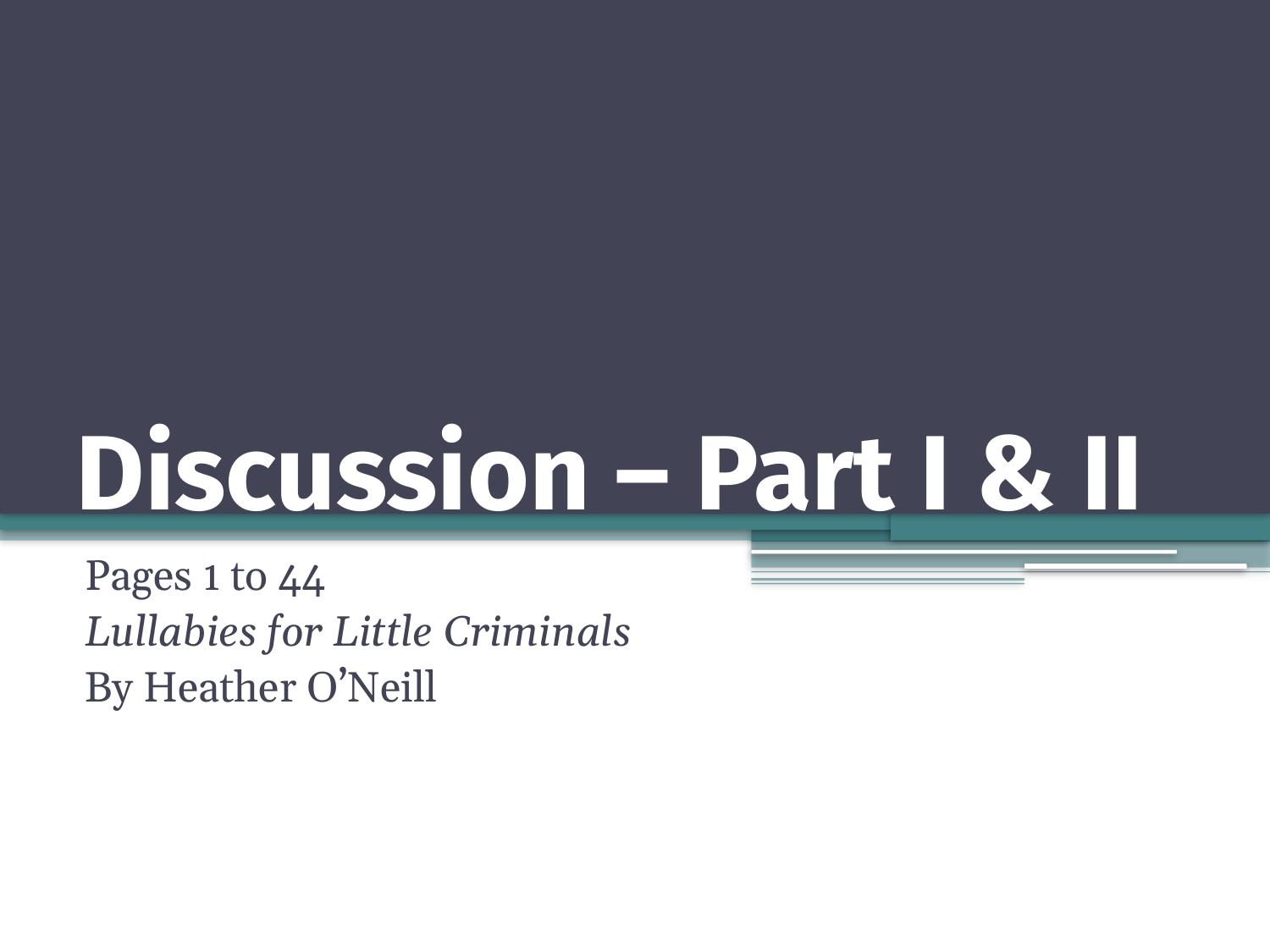

# Discussion – Part I & II
Pages 1 to 44
Lullabies for Little Criminals
By Heather O’Neill